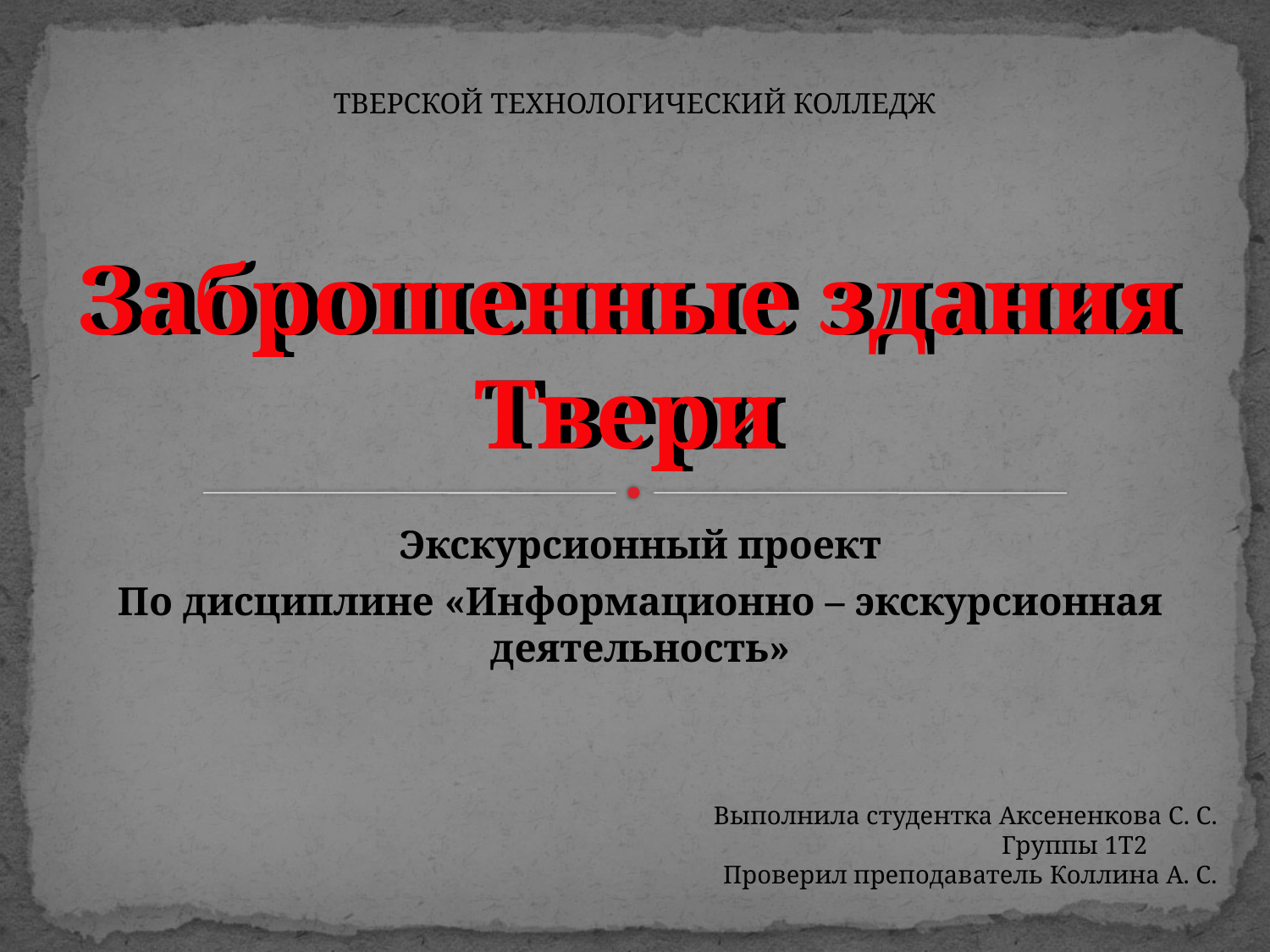

Тверской технологический колледж
Заброшенные здания Твери
# Заброшенные здания Твери
Экскурсионный проект
По дисциплине «Информационно – экскурсионная деятельность»

Выполнила студентка Аксененкова С. С.
                                                                                                                                                              Группы 1Т2
Проверил преподаватель Коллина А. С.